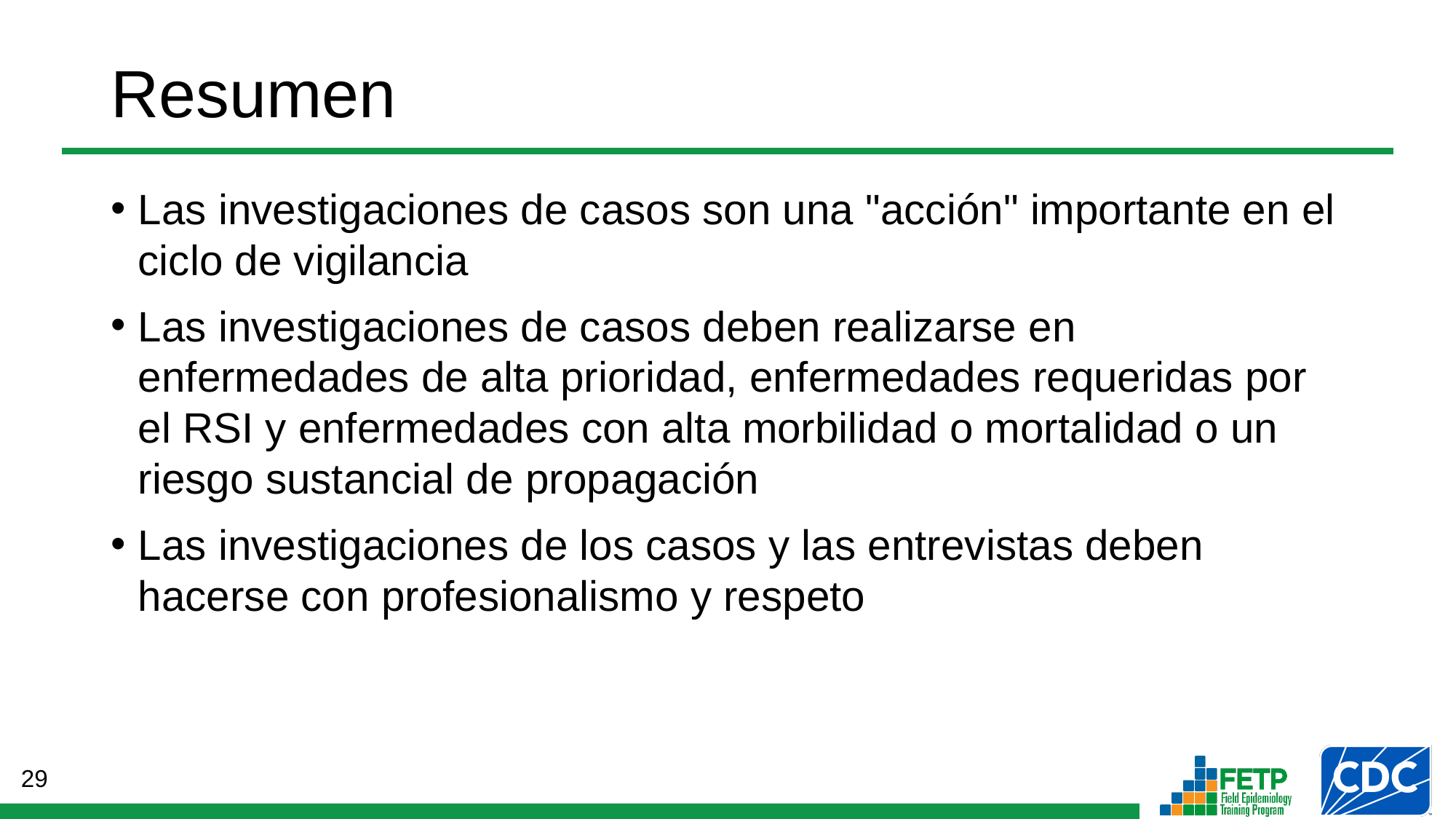

# Resumen
Las investigaciones de casos son una "acción" importante en el ciclo de vigilancia
Las investigaciones de casos deben realizarse en enfermedades de alta prioridad, enfermedades requeridas por el RSI y enfermedades con alta morbilidad o mortalidad o un riesgo sustancial de propagación
Las investigaciones de los casos y las entrevistas deben hacerse con profesionalismo y respeto